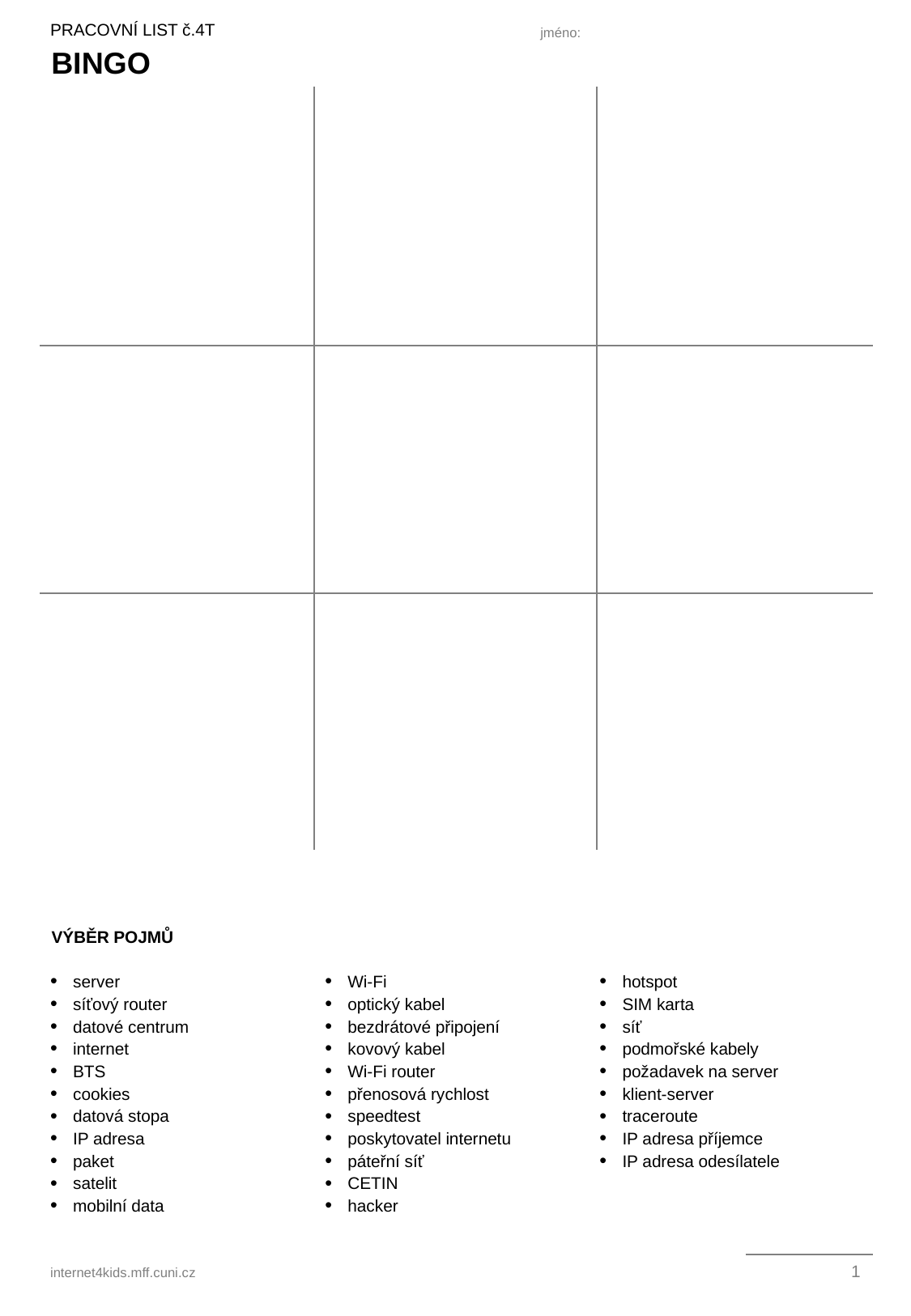

PRACOVNÍ LIST č.4T
BINGO
VÝBĚR POJMŮ
server
síťový router
datové centrum
internet
BTS
cookies
datová stopa
IP adresa
paket
satelit
mobilní data
Wi-Fi
optický kabel
bezdrátové připojení
kovový kabel
Wi-Fi router
přenosová rychlost
speedtest
poskytovatel internetu
páteřní síť
CETIN
hacker
hotspot
SIM karta
síť
podmořské kabely
požadavek na server
klient-server
traceroute
IP adresa příjemce
IP adresa odesílatele
1
internet4kids.mff.cuni.cz